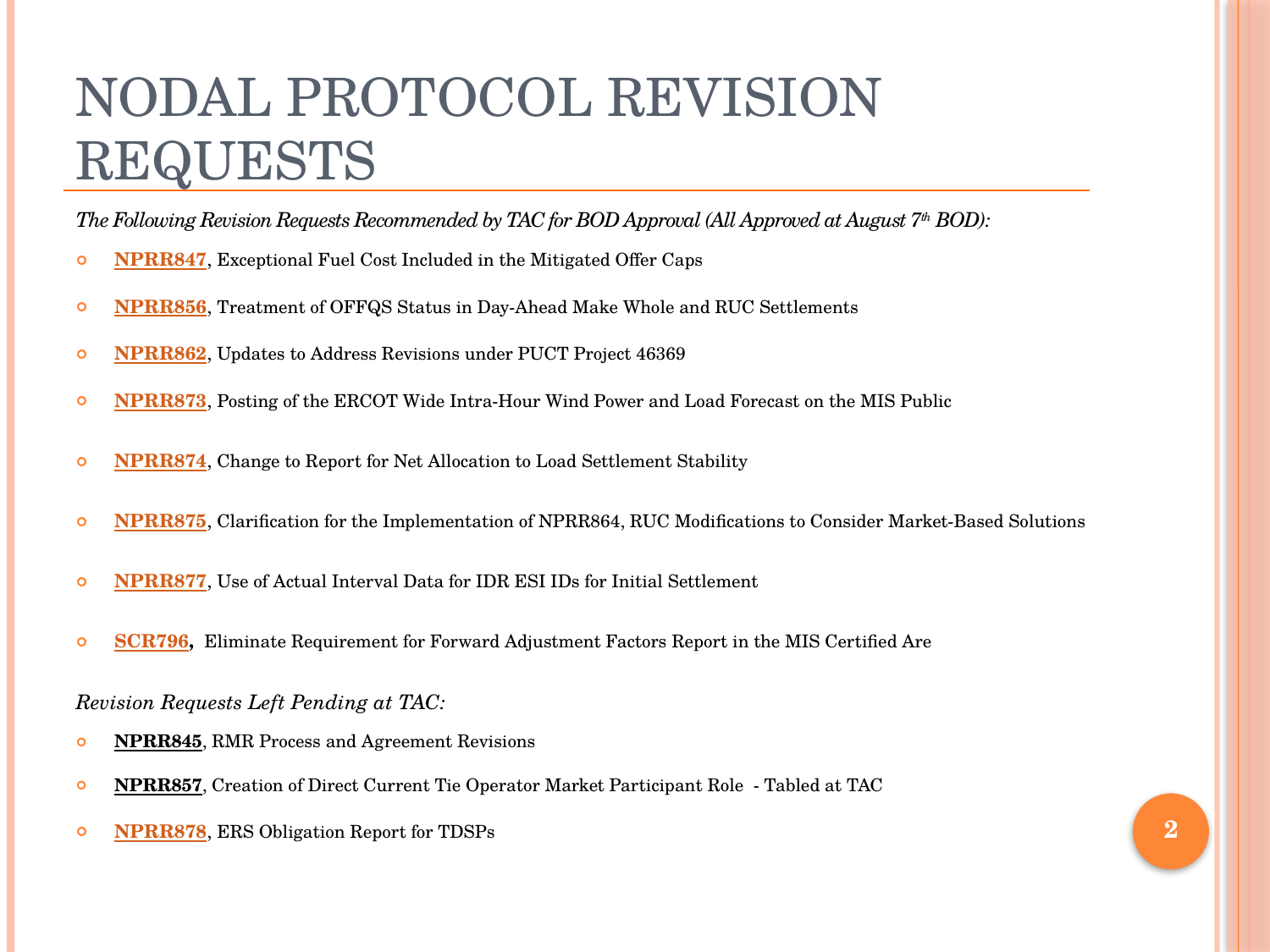

# Nodal Protocol Revision Requests
The Following Revision Requests Recommended by TAC for BOD Approval (All Approved at August 7th BOD):

NPRR847, Exceptional Fuel Cost Included in the Mitigated Offer Caps

NPRR856, Treatment of OFFQS Status in Day-Ahead Make Whole and RUC Settlements

NPRR862, Updates to Address Revisions under PUCT Project 46369

NPRR873, Posting of the ERCOT Wide Intra-Hour Wind Power and Load Forecast on the MIS Public

NPRR874, Change to Report for Net Allocation to Load Settlement Stability

NPRR875, Clarification for the Implementation of NPRR864, RUC Modifications to Consider Market-Based Solutions

NPRR877, Use of Actual Interval Data for IDR ESI IDs for Initial Settlement

SCR796,  Eliminate Requirement for Forward Adjustment Factors Report in the MIS Certified Are

Revision Requests Left Pending at TAC:

NPRR845, RMR Process and Agreement Revisions

NPRR857, Creation of Direct Current Tie Operator Market Participant Role  - Tabled at TAC

NPRR878, ERS Obligation Report for TDSPs

2